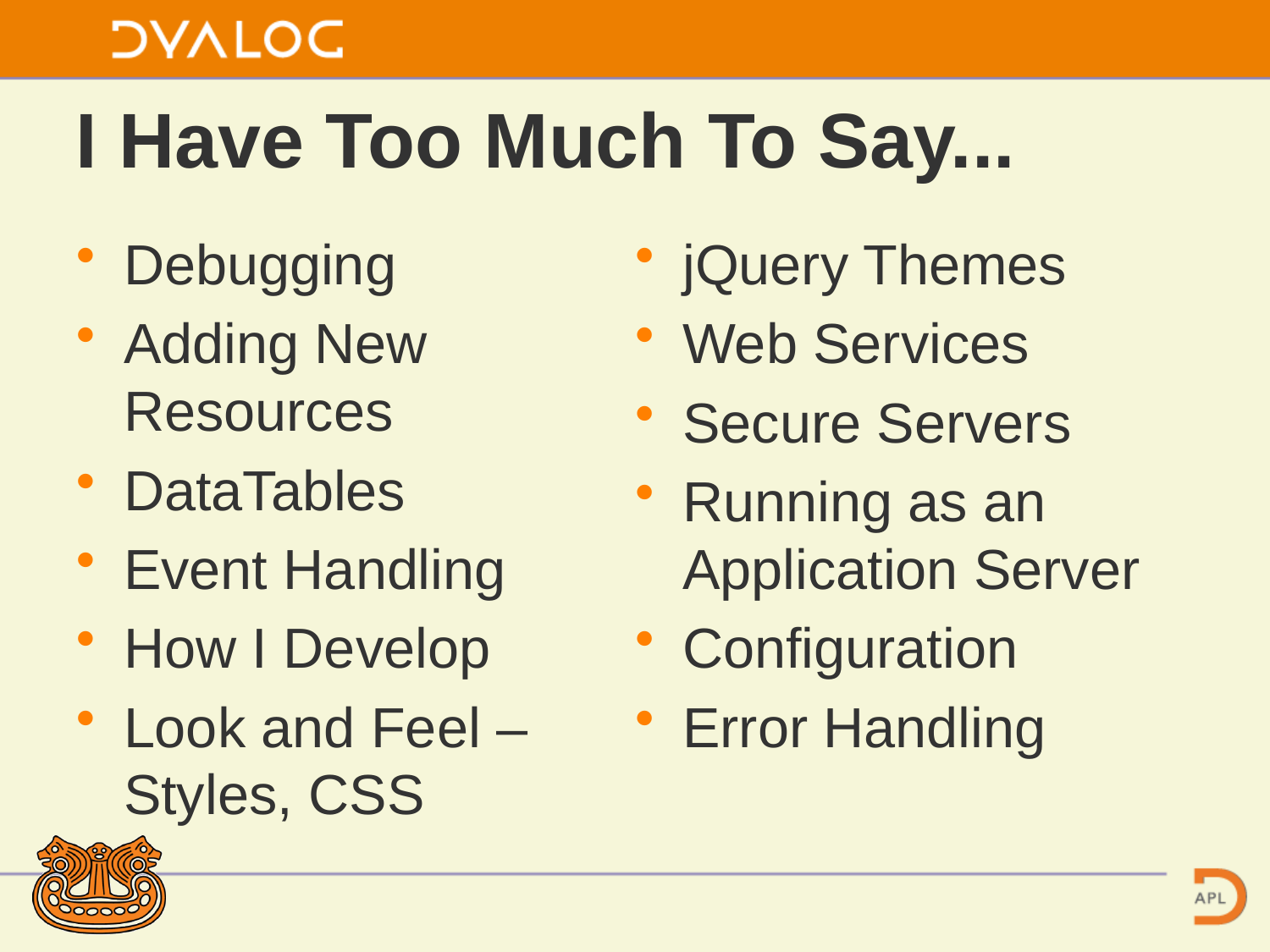

# I Have Too Much To Say...
Debugging
Adding New Resources
DataTables
Event Handling
How I Develop
Look and Feel –Styles, CSS
jQuery Themes
Web Services
Secure Servers
Running as an Application Server
Configuration
Error Handling